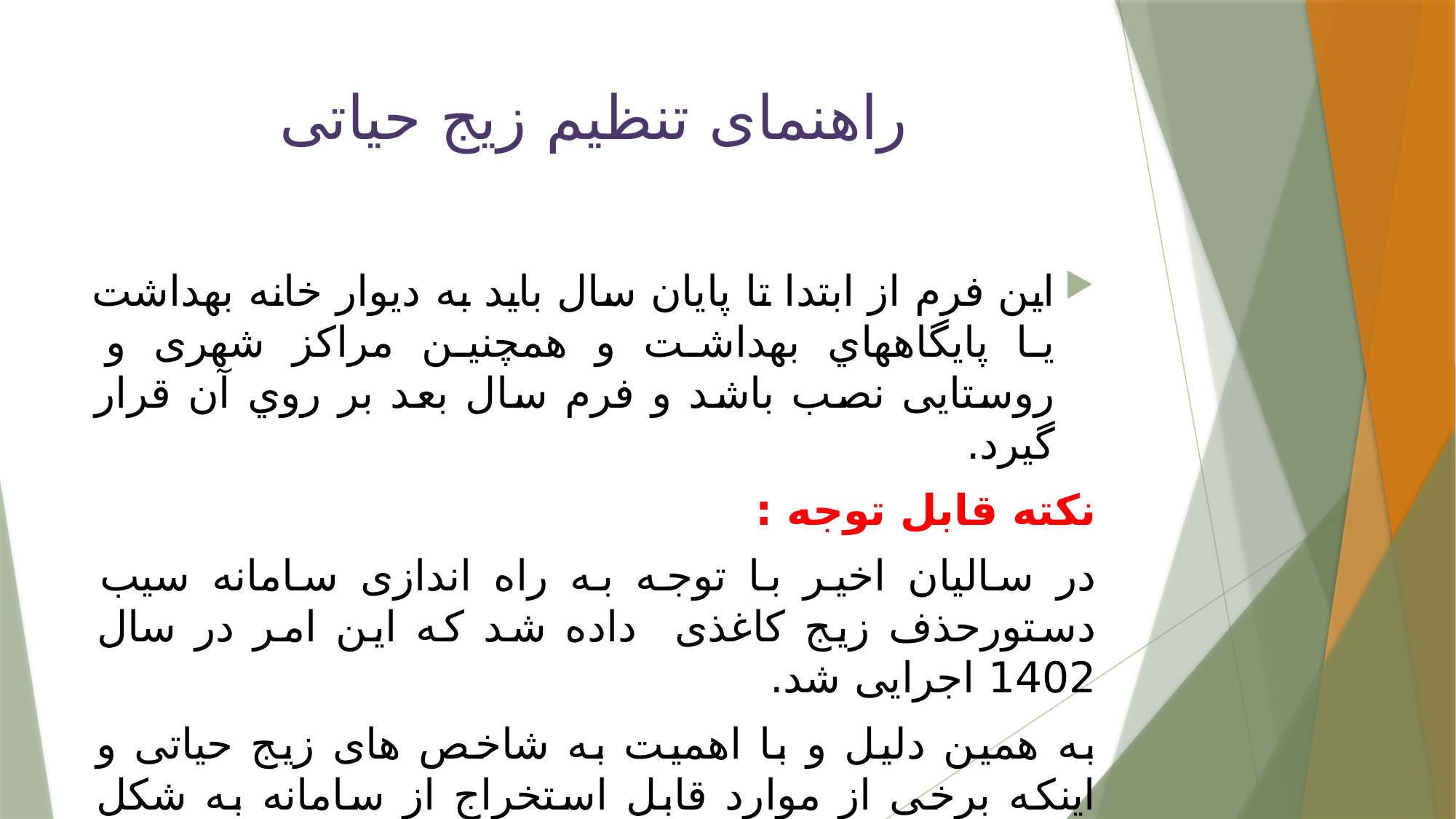

# راهنمای تنظیم زیج حیاتی
این فرم از ابتدا تا پایان سال باید به دیوار خانه بهداشت یا پایگاههاي بهداشت و همچنین مراکز شهری و روستایی نصب باشد و فرم سال بعد بر روي آن قرار گيرد.
نکته قابل توجه :
در سالیان اخیر با توجه به راه اندازی سامانه سیب دستورحذف زیج کاغذی  داده شد که این امر در سال 1402 اجرایی شد.
به همین دلیل و با اهمیت به شاخص های زیج حیاتی و اینکه برخی از موارد قابل استخراج از سامانه به شکل صحیح نمی باشد زیج الکترونیک طراحی گردید که لازمست بر روی سیستم کلیه خانه ها و پایگاههای بهداشتی نصب گردد.